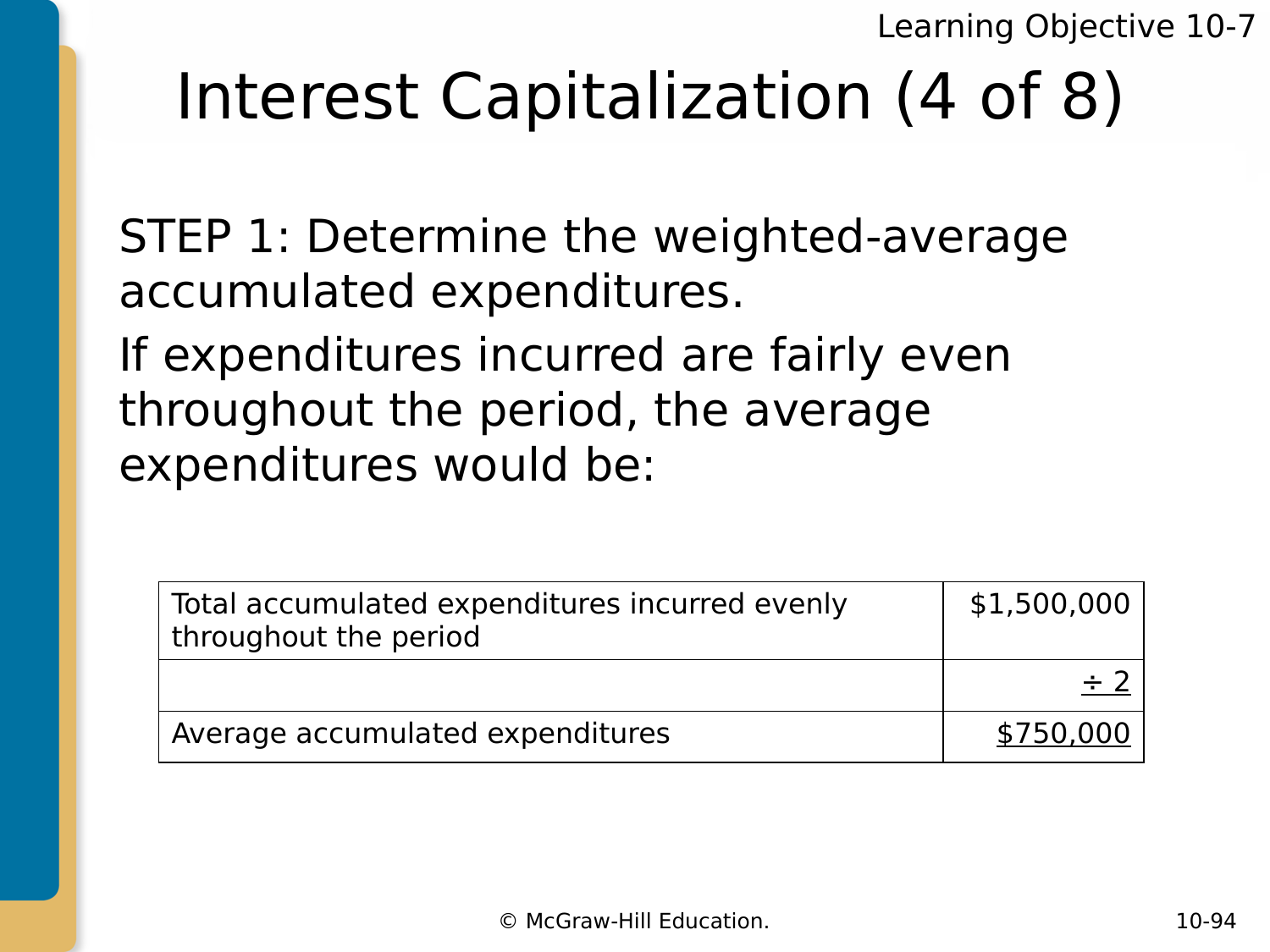

Learning Objective 10-7
# Interest Capitalization (4 of 8)
STEP 1: Determine the weighted-average accumulated expenditures.
If expenditures incurred are fairly even throughout the period, the average expenditures would be:
| Total accumulated expenditures incurred evenly throughout the period | $1,500,000 |
| --- | --- |
|  | ÷ 2 |
| Average accumulated expenditures | $750,000 |